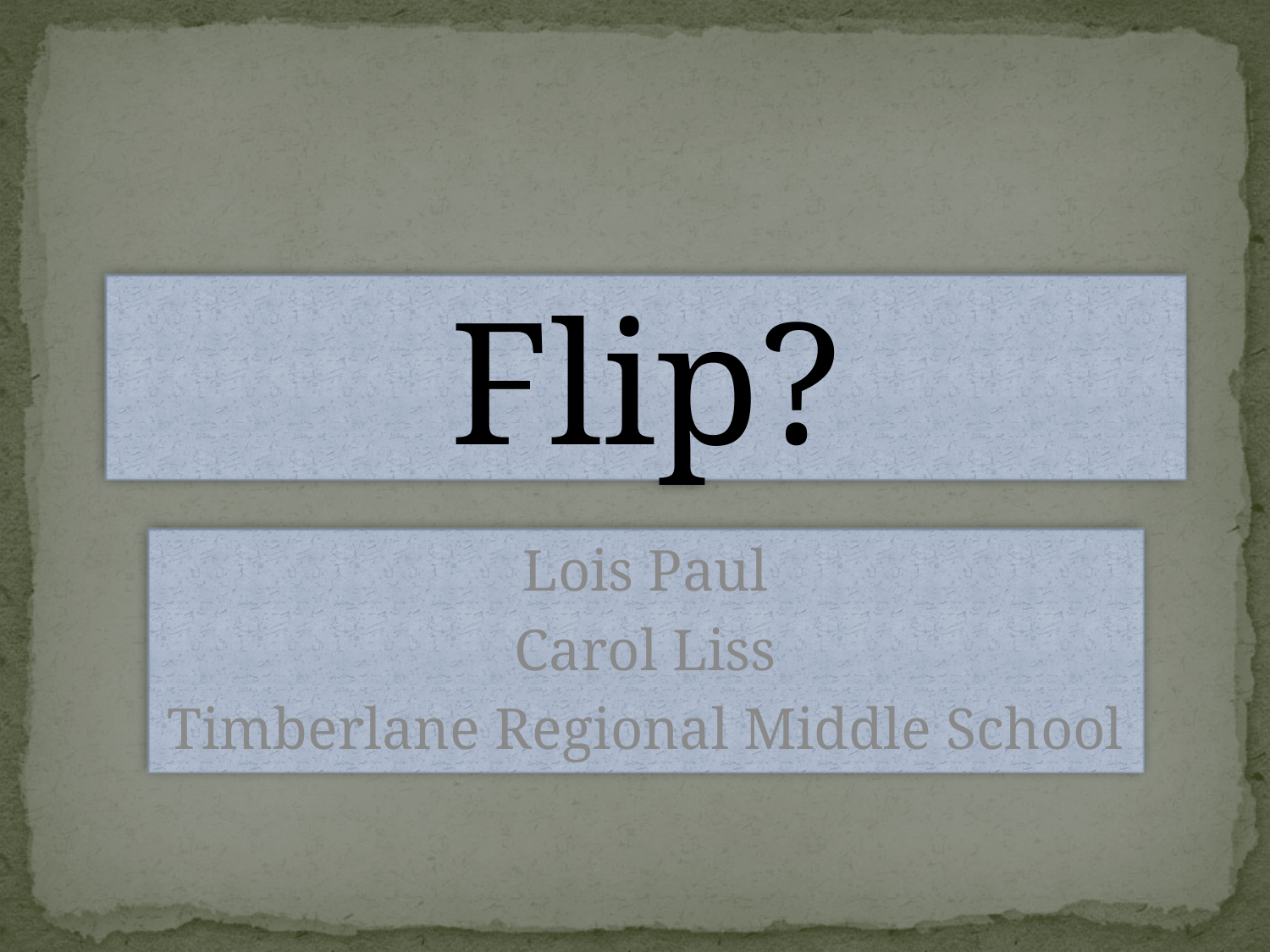

Flip?
Lois Paul
Carol Liss
Timberlane Regional Middle School